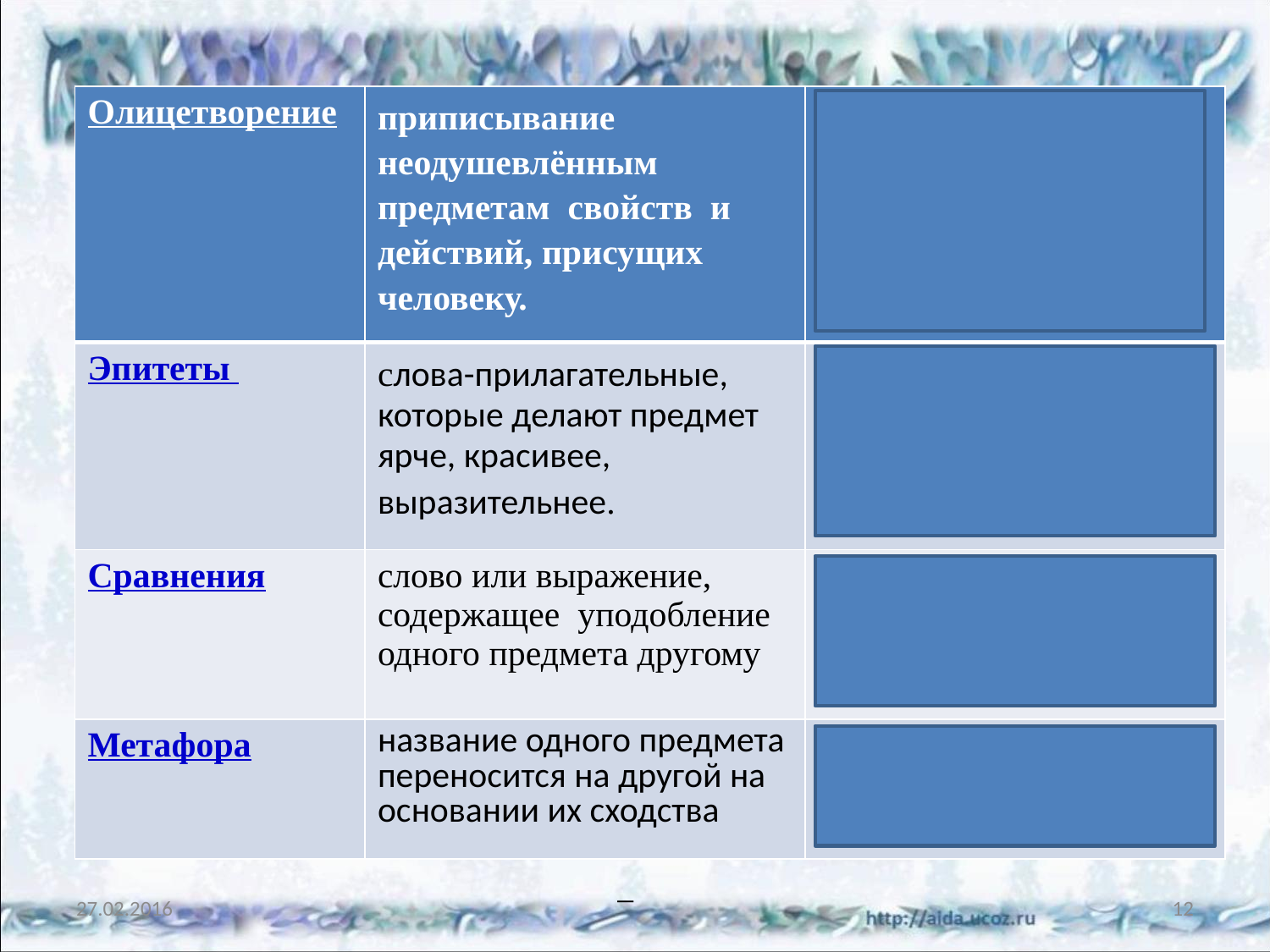

| Олицетворение | приписывание неодушевлённым предметам свойств и действий, присущих человеку. | Мороз обходит владенья, глядит, идёт-шагает, палицей бьёт, песню поёт. |
| --- | --- | --- |
| Эпитеты | слова-прилагательные, которые делают предмет ярче, красивее, выразительнее. | косматая борода, удалая, хвастливая песня |
| Сравнения | слово или выражение, содержащее уподобление одного предмета другому | Мороз-воевода сравнивается с “ветром, бушующим над бором, с шумом горных ручьев” |
| Метафора | название одного предмета переносится на другой на основании их сходства | упрячу под гнёт, царство убираю в алмазы, жемчуг, серебро. |

–
27.02.2016
12